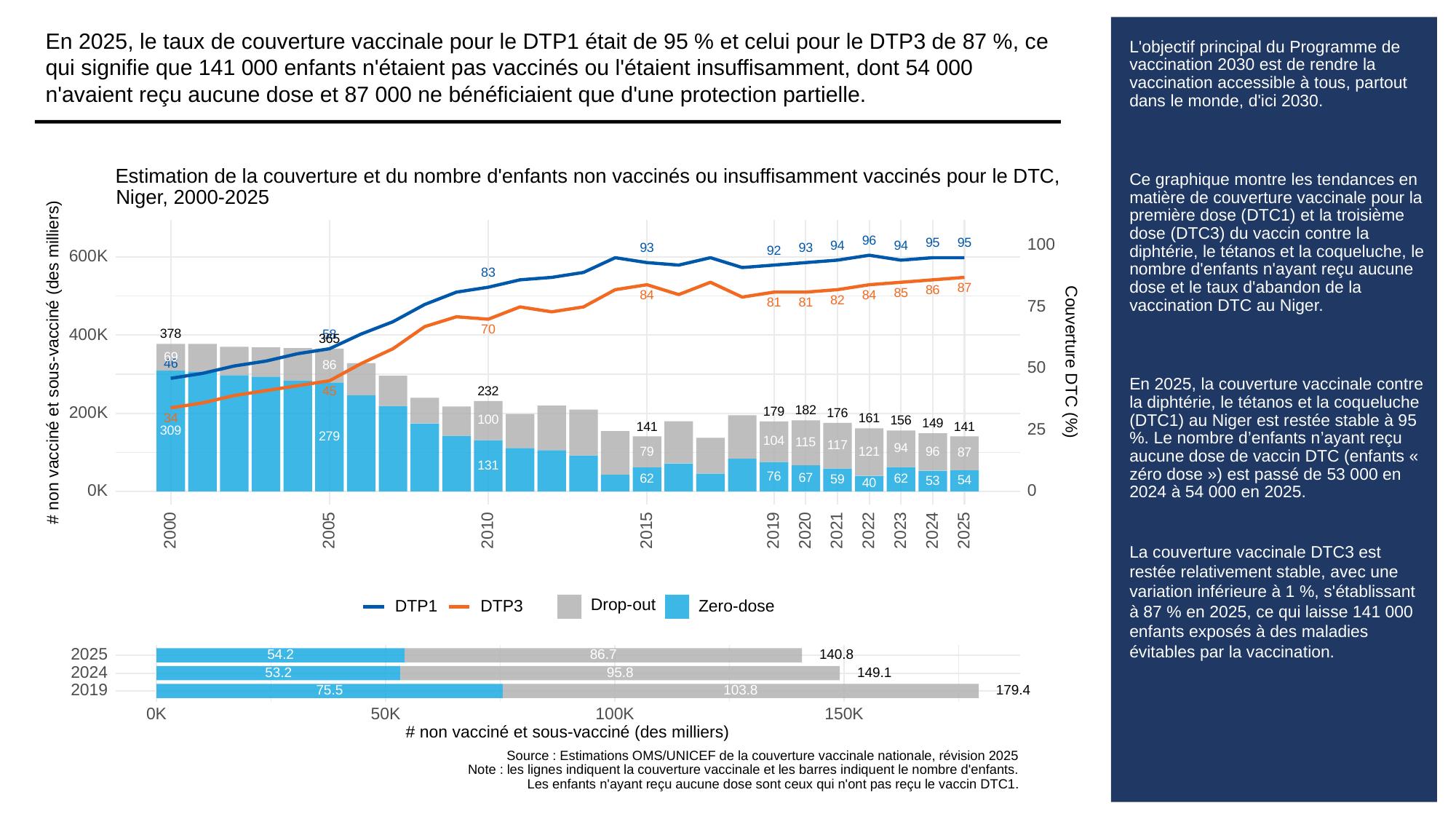

En 2025, le taux de couverture vaccinale pour le DTP1 était de 95 % et celui pour le DTP3 de 87 %, ce qui signifie que 141 000 enfants n'étaient pas vaccinés ou l'étaient insuffisamment, dont 54 000 n'avaient reçu aucune dose et 87 000 ne bénéficiaient que d'une protection partielle.
# L'objectif principal du Programme de vaccination 2030 est de rendre la vaccination accessible à tous, partout dans le monde, d'ici 2030.

Ce graphique montre les tendances en matière de couverture vaccinale pour la première dose (DTC1) et la troisième dose (DTC3) du vaccin contre la diphtérie, le tétanos et la coqueluche, le nombre d'enfants n'ayant reçu aucune dose et le taux d'abandon de la vaccination DTC au Niger.

En 2025, la couverture vaccinale contre la diphtérie, le tétanos et la coqueluche (DTC1) au Niger est restée stable à 95 %. Le nombre d’enfants n’ayant reçu aucune dose de vaccin DTC (enfants « zéro dose ») est passé de 53 000 en 2024 à 54 000 en 2025.

La couverture vaccinale DTC3 est restée relativement stable, avec une variation inférieure à 1 %, s'établissant à 87 % en 2025, ce qui laisse 141 000 enfants exposés à des maladies évitables par la vaccination.

Estimation de la couverture et du nombre d'enfants non vaccinés ou insuffisamment vaccinés pour le DTC,
Niger, 2000-2025

96
95
95
100
94
94
93
93
92
600K

83

87
86
85
84
84

82
81
81
75
70
400K
378
58
365

69
# non vacciné et sous-vacciné (des milliers)
Couverture DTC (%)
46
86
50

232
45

182

200K
179
176

34
161

100
156
149

141
141

25
309

279

104

115

117
94
79
96
121

87

131

76
67

62
62

59

54
53
40
0K
0

2023
2000
2005
2010
2015
2019
2020
2021
2022
2024
2025

Drop-out
DTP3
Zero-dose
DTP1

2025
54.2
86.7
140.8

2024
53.2
95.8
149.1

2019
103.8
179.4
75.5

0K
50K
100K
150K
# non vacciné et sous-vacciné (des milliers)
Source : Estimations OMS/UNICEF de la couverture vaccinale nationale, révision 2025
Note : les lignes indiquent la couverture vaccinale et les barres indiquent le nombre d'enfants.
Les enfants n'ayant reçu aucune dose sont ceux qui n'ont pas reçu le vaccin DTC1.